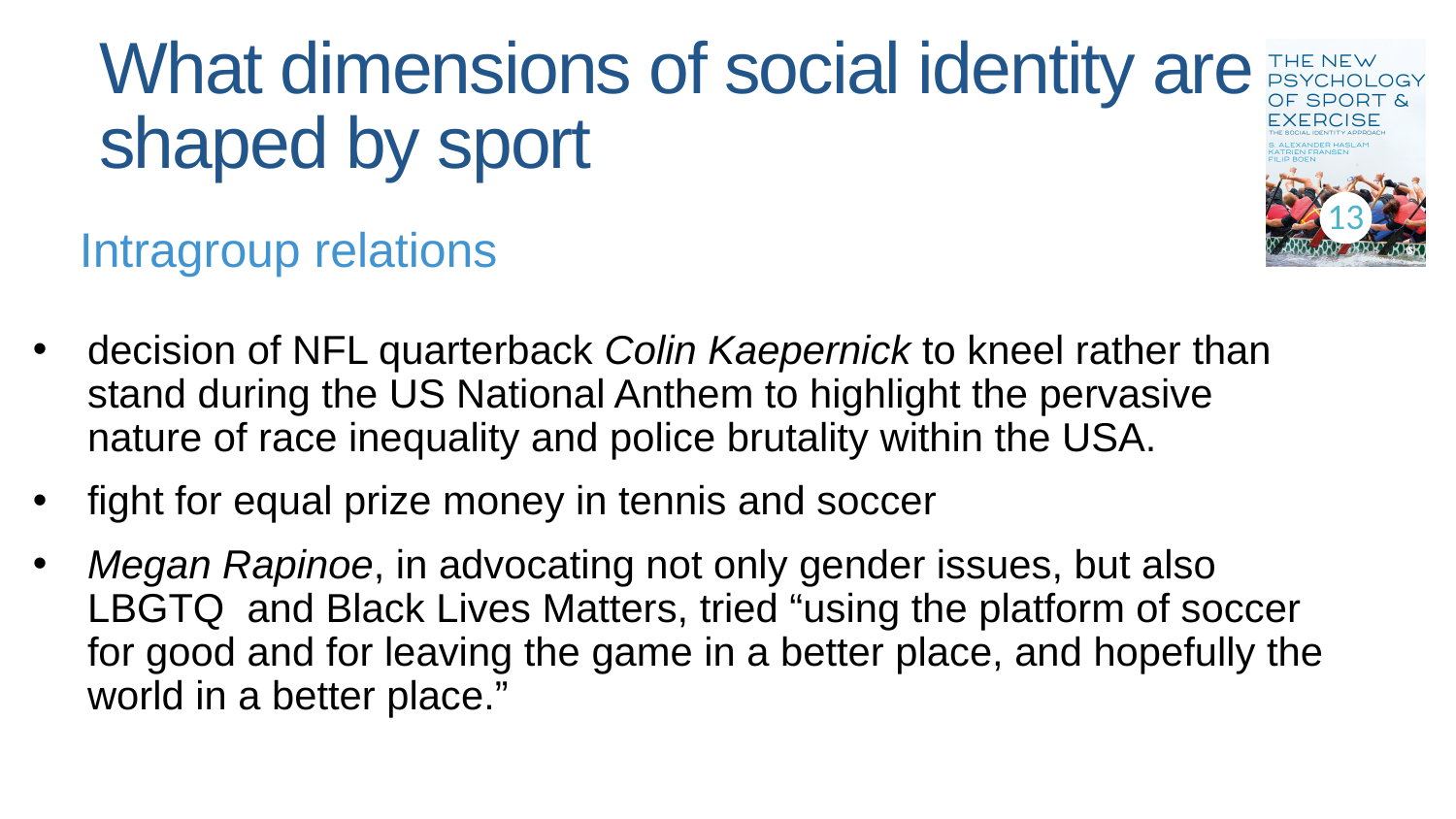

# What dimensions of social identity are shaped by sport
13
Intragroup relations
decision of NFL quarterback Colin Kaepernick to kneel rather than stand during the US National Anthem to highlight the pervasive nature of race inequality and police brutality within the USA.
fight for equal prize money in tennis and soccer
Megan Rapinoe, in advocating not only gender issues, but also LBGTQ  and Black Lives Matters, tried “using the platform of soccer for good and for leaving the game in a better place, and hopefully the world in a better place.”